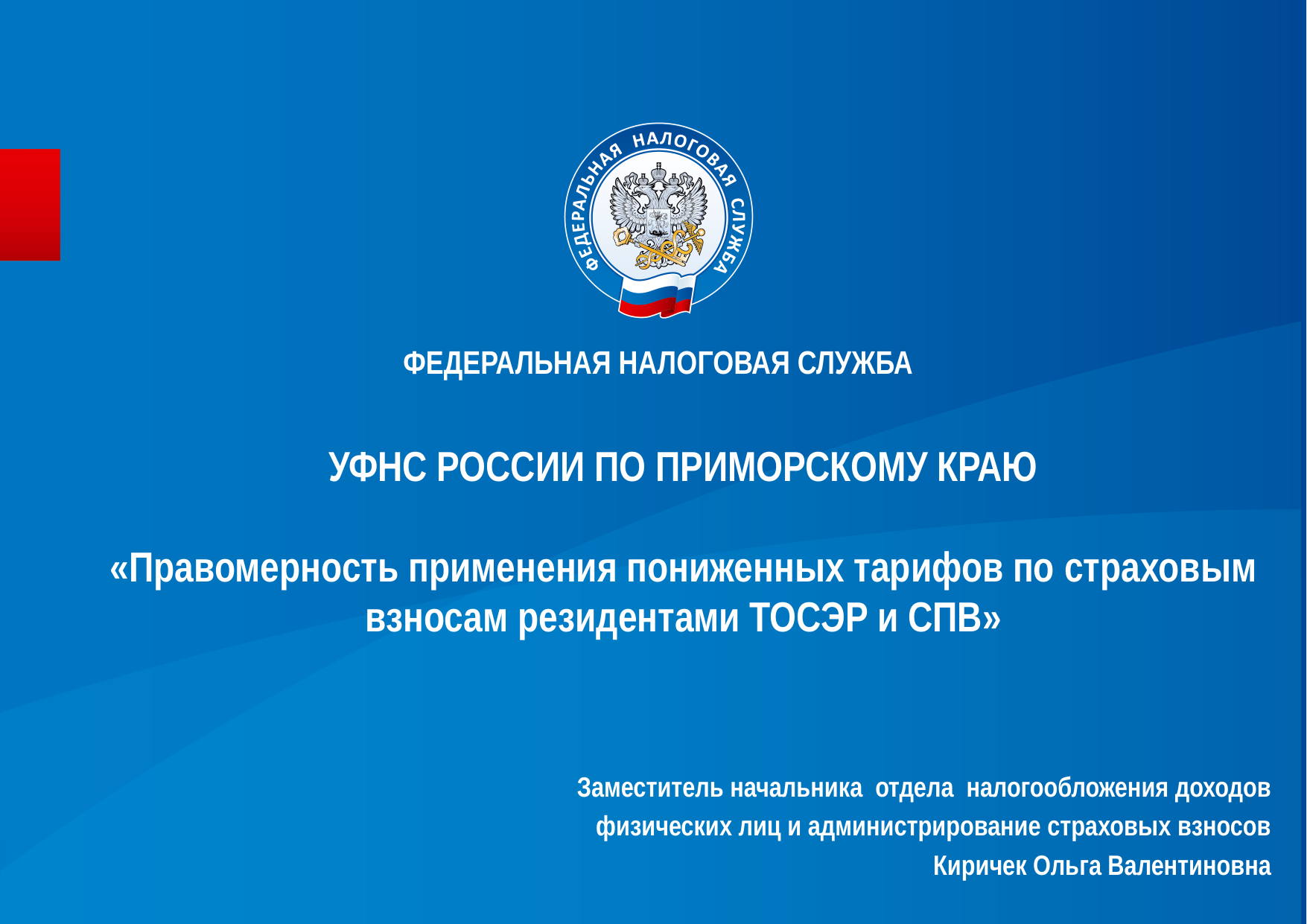

ФЕДЕРАЛЬНАЯ НАЛОГОВАЯ СЛУЖБА
# УФНС РОССИИ ПО ПРИМОРСКОМУ КРАЮ «Правомерность применения пониженных тарифов по страховым взносам резидентами ТОСЭР и СПВ»
Заместитель начальника  отдела  налогообложения доходов
физических лиц и администрирование страховых взносов
Киричек Ольга Валентиновна